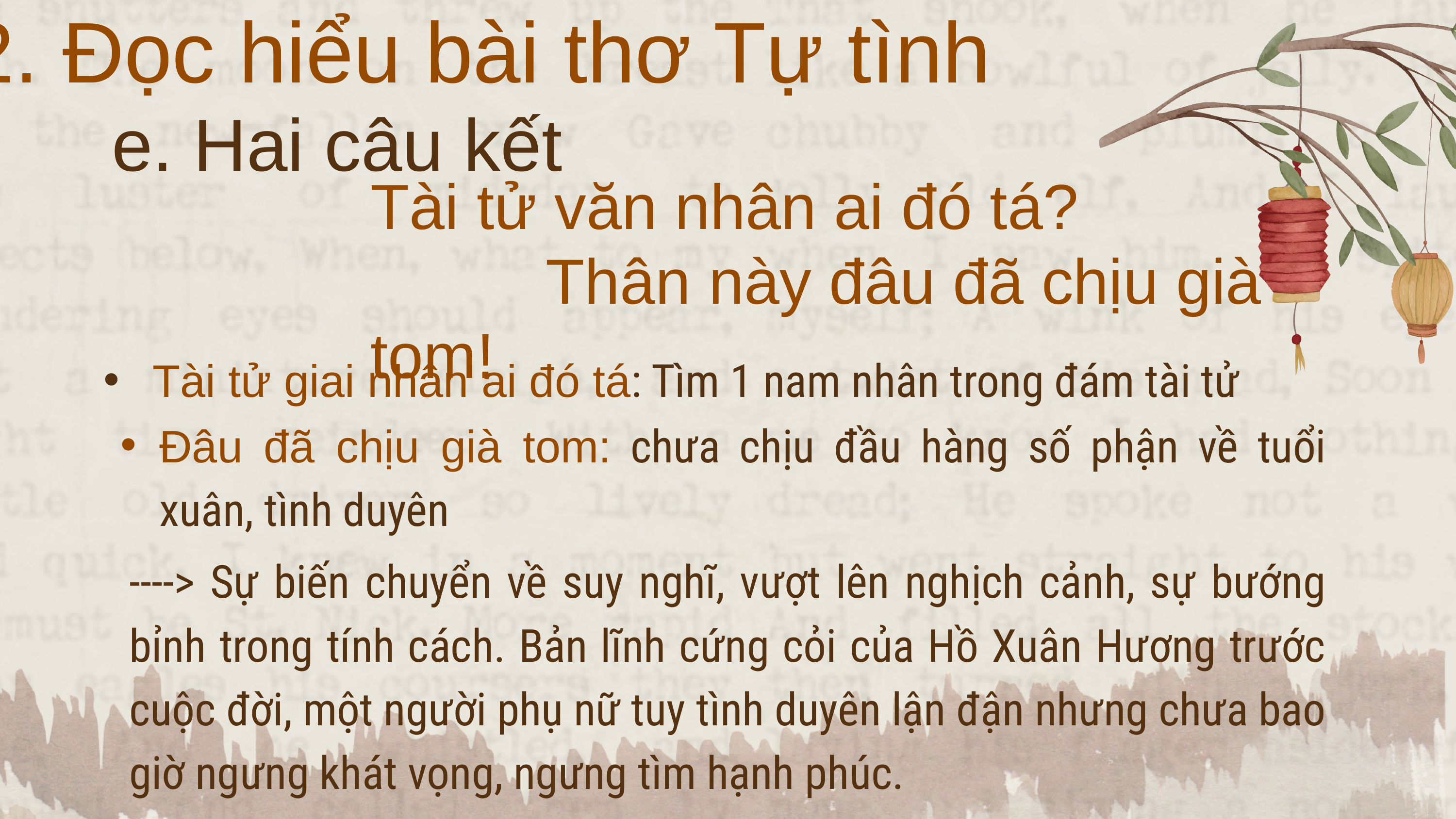

3.2. Đọc hiểu bài thơ Tự tình
e. Hai câu kết
Tài tử văn nhân ai đó tá?                     Thân này đâu đã chịu già tom!
 Tài tử giai nhân ai đó tá: Tìm 1 nam nhân trong đám tài tử
Đâu đã chịu già tom: chưa chịu đầu hàng số phận về tuổi xuân, tình duyên
----> Sự biến chuyển về suy nghĩ, vượt lên nghịch cảnh, sự bướng bỉnh trong tính cách. Bản lĩnh cứng cỏi của Hồ Xuân Hương trước cuộc đời, một người phụ nữ tuy tình duyên lận đận nhưng chưa bao giờ ngưng khát vọng, ngưng tìm hạnh phúc.